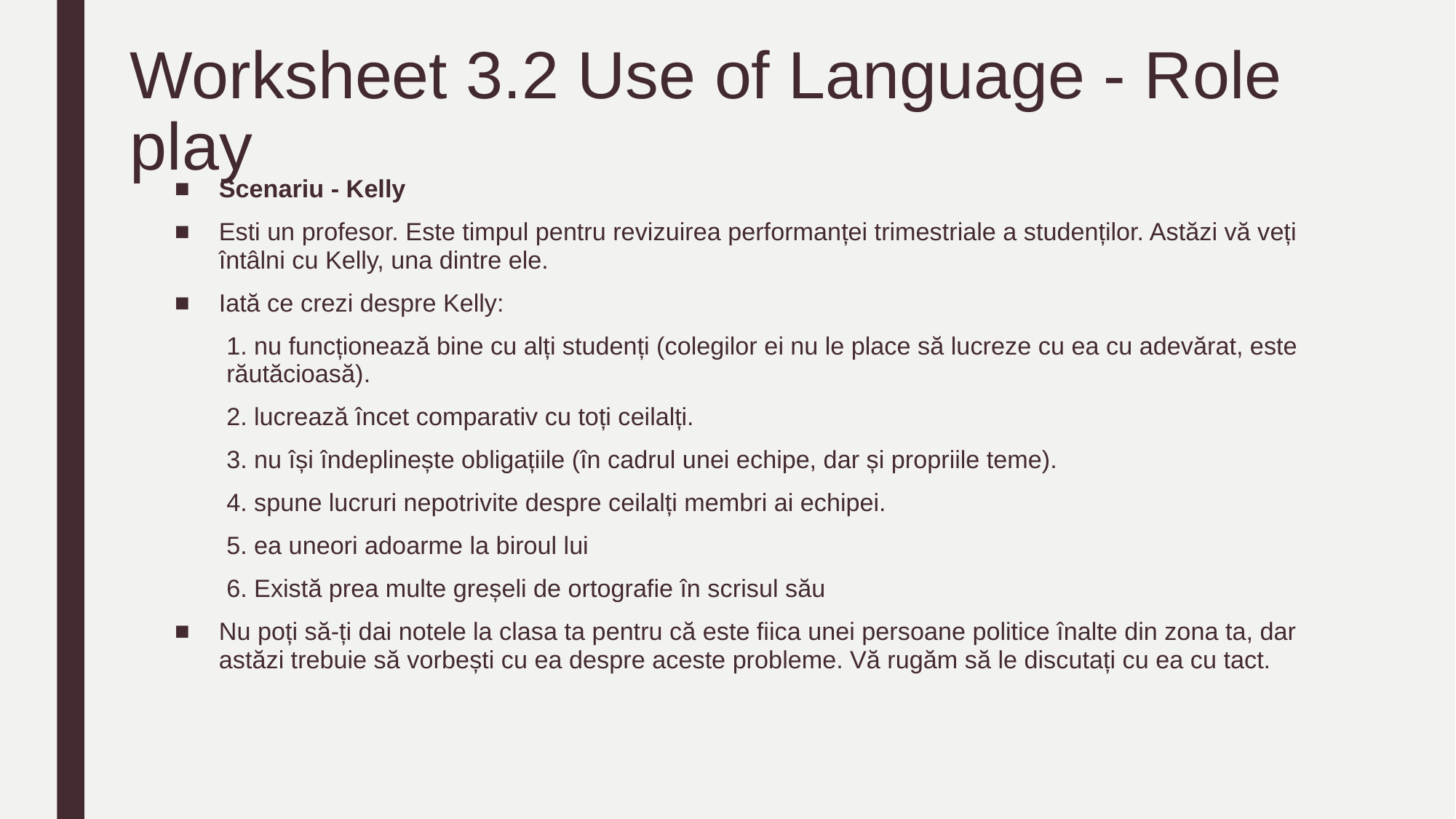

# Worksheet 3.2 Use of Language - Role play
Scenariu - Kelly
Esti un profesor. Este timpul pentru revizuirea performanței trimestriale a studenților. Astăzi vă veți întâlni cu Kelly, una dintre ele.
Iată ce crezi despre Kelly:
1. nu funcționează bine cu alți studenți (colegilor ei nu le place să lucreze cu ea cu adevărat, este răutăcioasă).
2. lucrează încet comparativ cu toți ceilalți.
3. nu își îndeplinește obligațiile (în cadrul unei echipe, dar și propriile teme).
4. spune lucruri nepotrivite despre ceilalți membri ai echipei.
5. ea uneori adoarme la biroul lui
6. Există prea multe greșeli de ortografie în scrisul său
Nu poți să-ți dai notele la clasa ta pentru că este fiica unei persoane politice înalte din zona ta, dar astăzi trebuie să vorbești cu ea despre aceste probleme. Vă rugăm să le discutați cu ea cu tact.